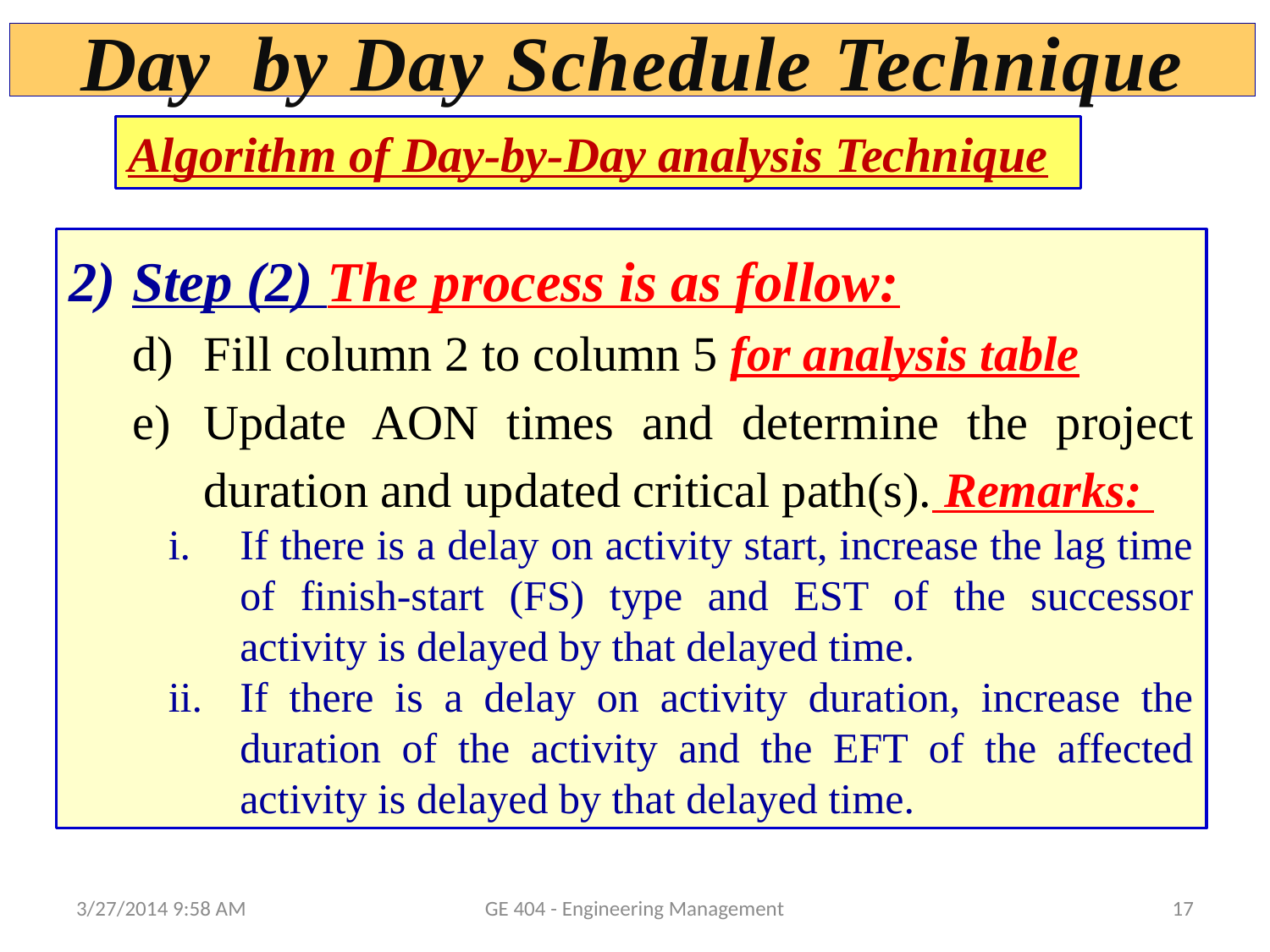

# Day  by Day Schedule Technique
Algorithm of Day-by-Day analysis Technique
Step (2) The process is as follow:
Fill column 2 to column 5 for analysis table
Update AON times and determine the project duration and updated critical path(s). Remarks:
If there is a delay on activity start, increase the lag time of finish-start (FS) type and EST of the successor activity is delayed by that delayed time.
If there is a delay on activity duration, increase the duration of the activity and the EFT of the affected activity is delayed by that delayed time.
3/27/2014 9:58 AM
GE 404 - Engineering Management
17